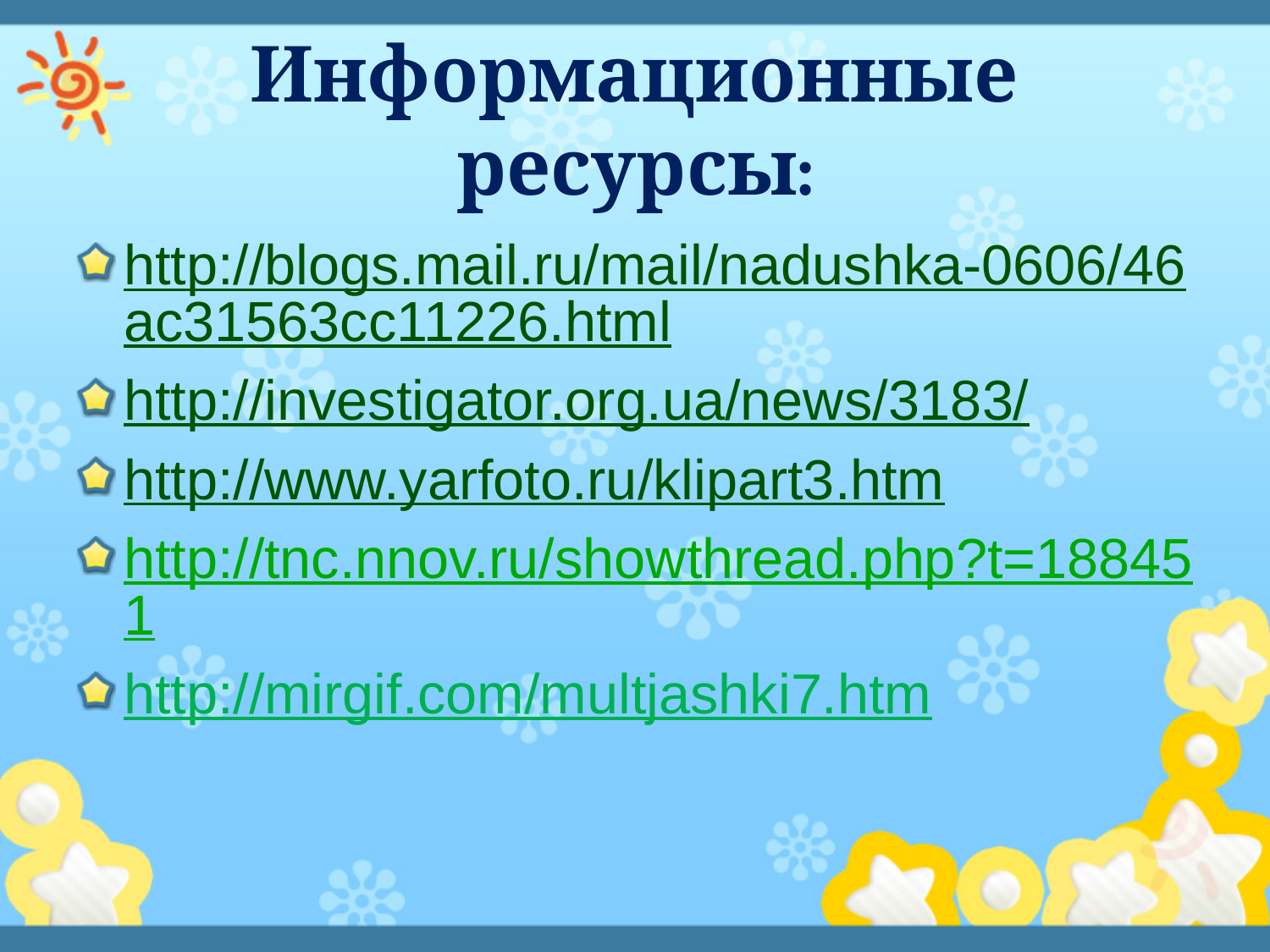

# Информационные ресурсы:
http://blogs.mail.ru/mail/nadushka-0606/46ac31563cc11226.html
http://investigator.org.ua/news/3183/
http://www.yarfoto.ru/klipart3.htm
http://tnc.nnov.ru/showthread.php?t=188451
http://mirgif.com/multjashki7.htm